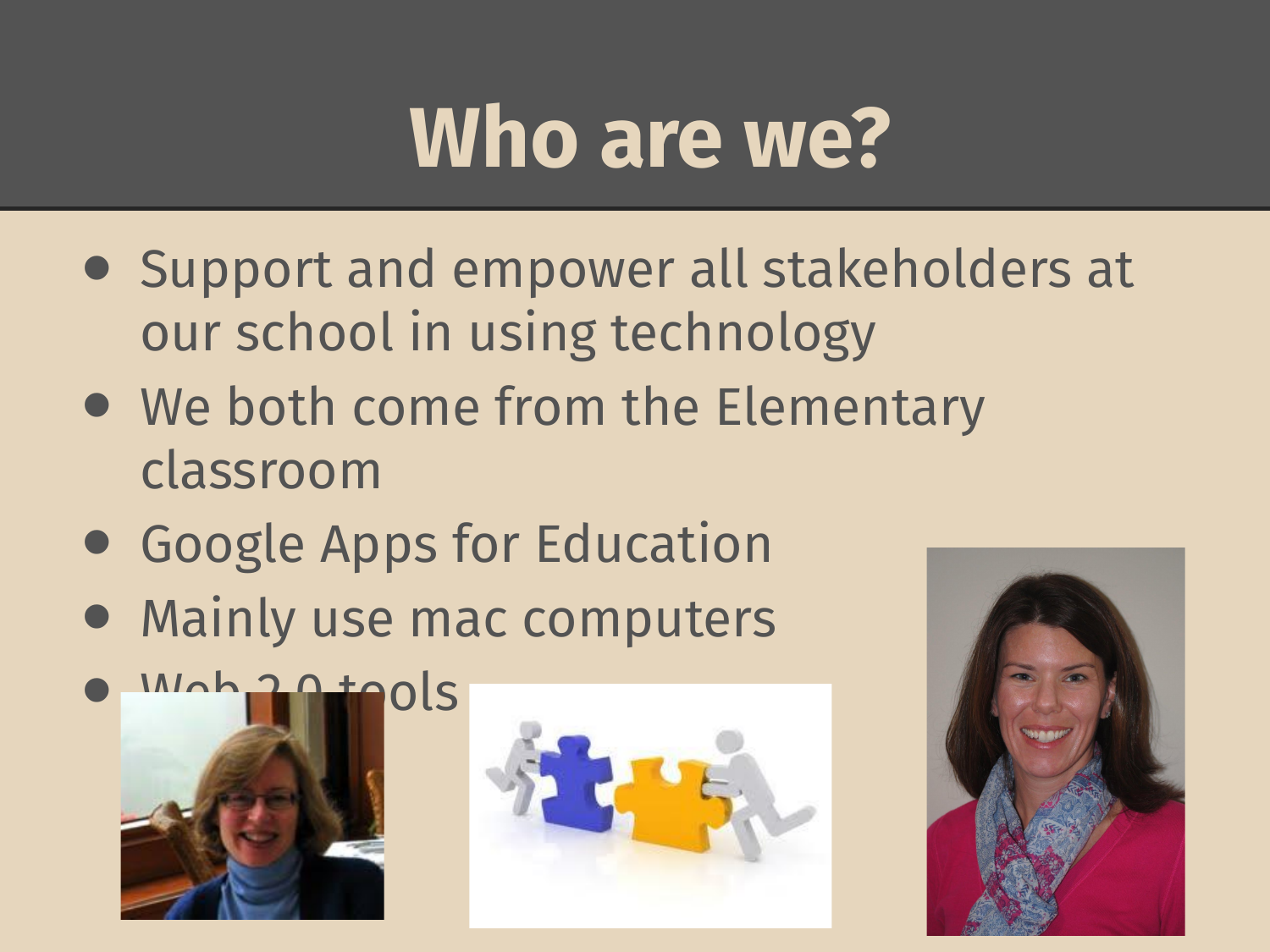

# Who are we?
Support and empower all stakeholders at our school in using technology
We both come from the Elementary classroom
Google Apps for Education
Mainly use mac computers
Web 2.0 tools